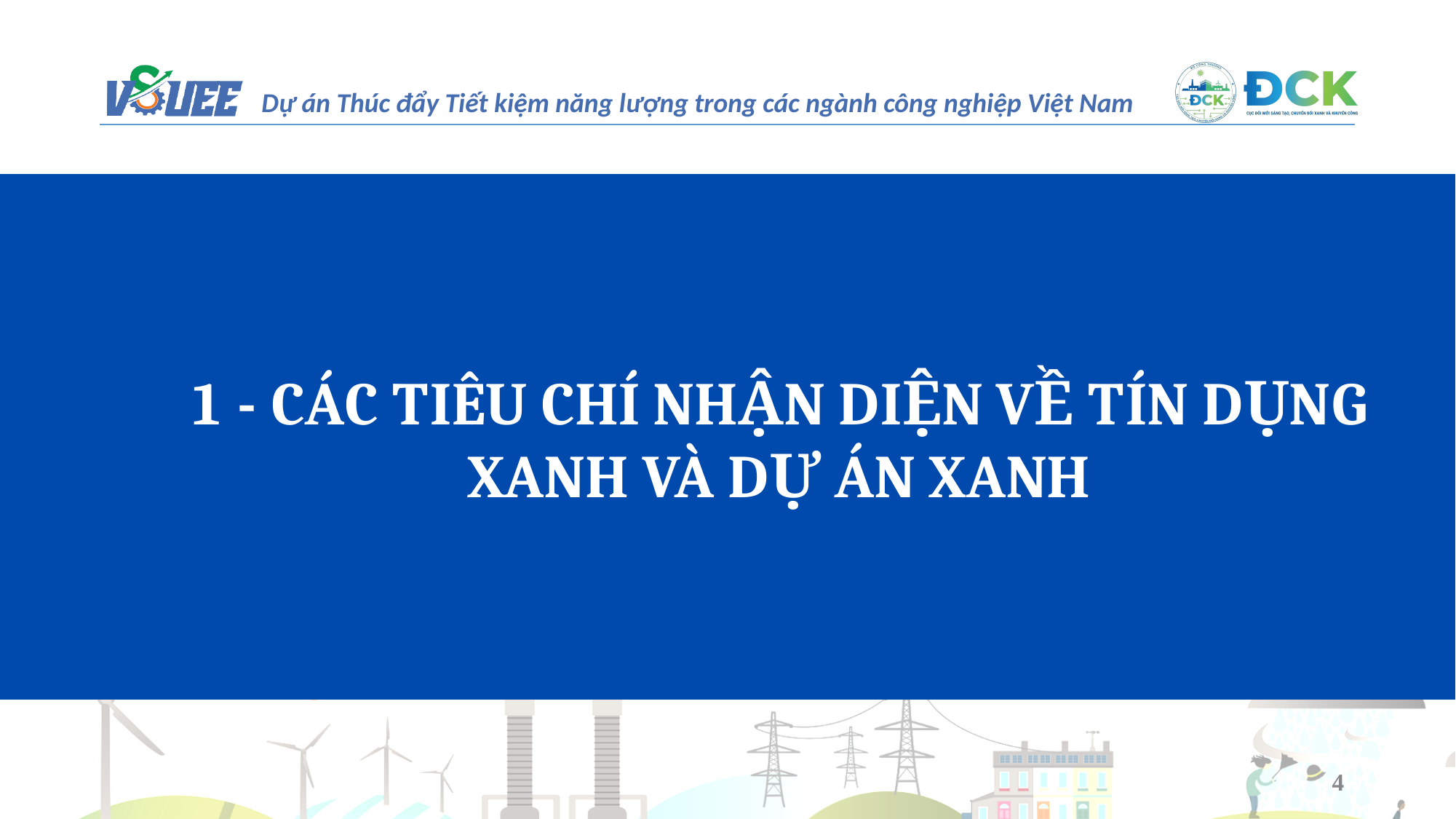

1 - CÁC TIÊU CHÍ NHẬN DIỆN VỀ TÍN DỤNG XANH VÀ DỰ ÁN XANH
4